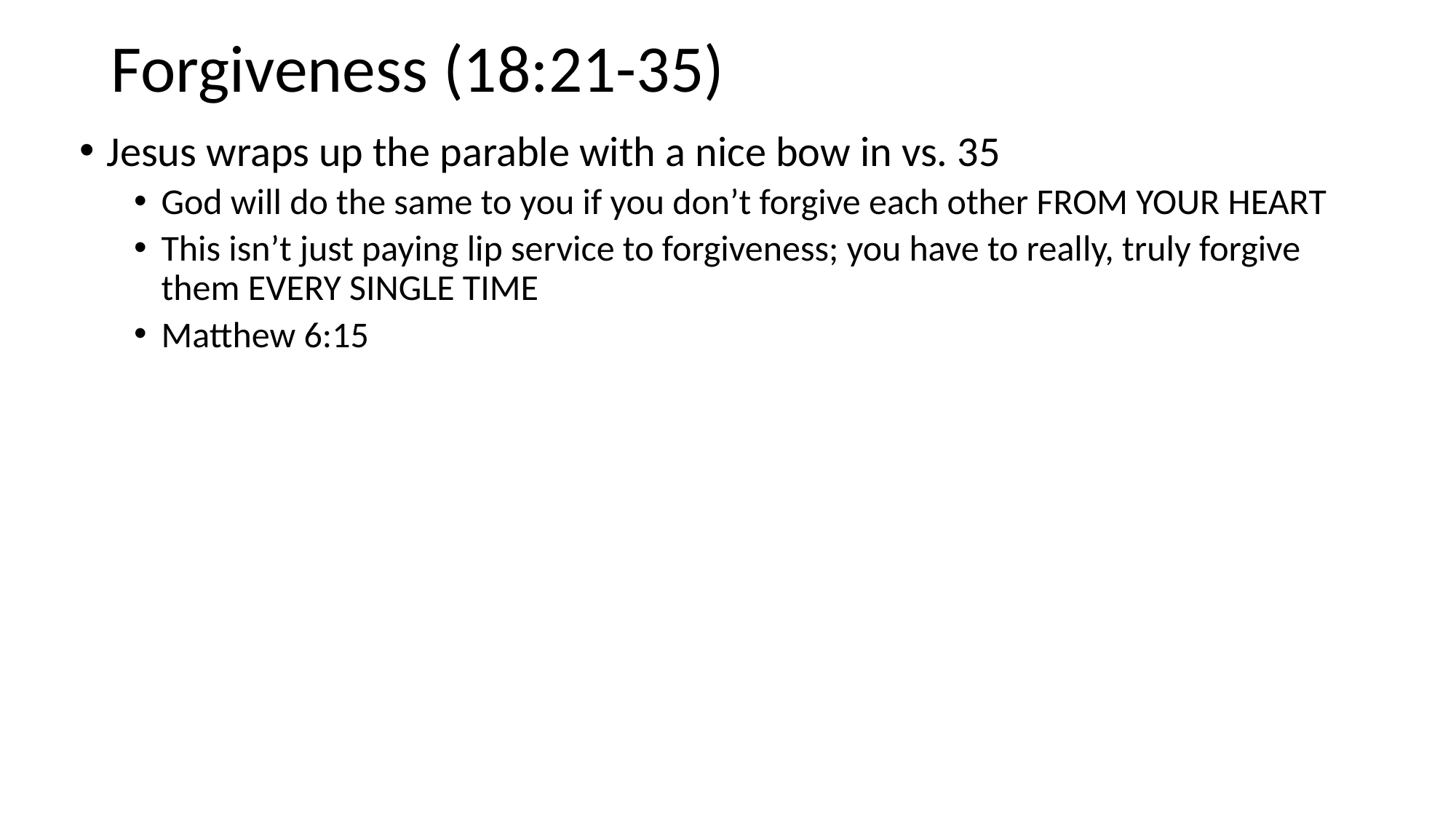

# Forgiveness (18:21-35)
Jesus wraps up the parable with a nice bow in vs. 35
God will do the same to you if you don’t forgive each other FROM YOUR HEART
This isn’t just paying lip service to forgiveness; you have to really, truly forgive them EVERY SINGLE TIME
Matthew 6:15